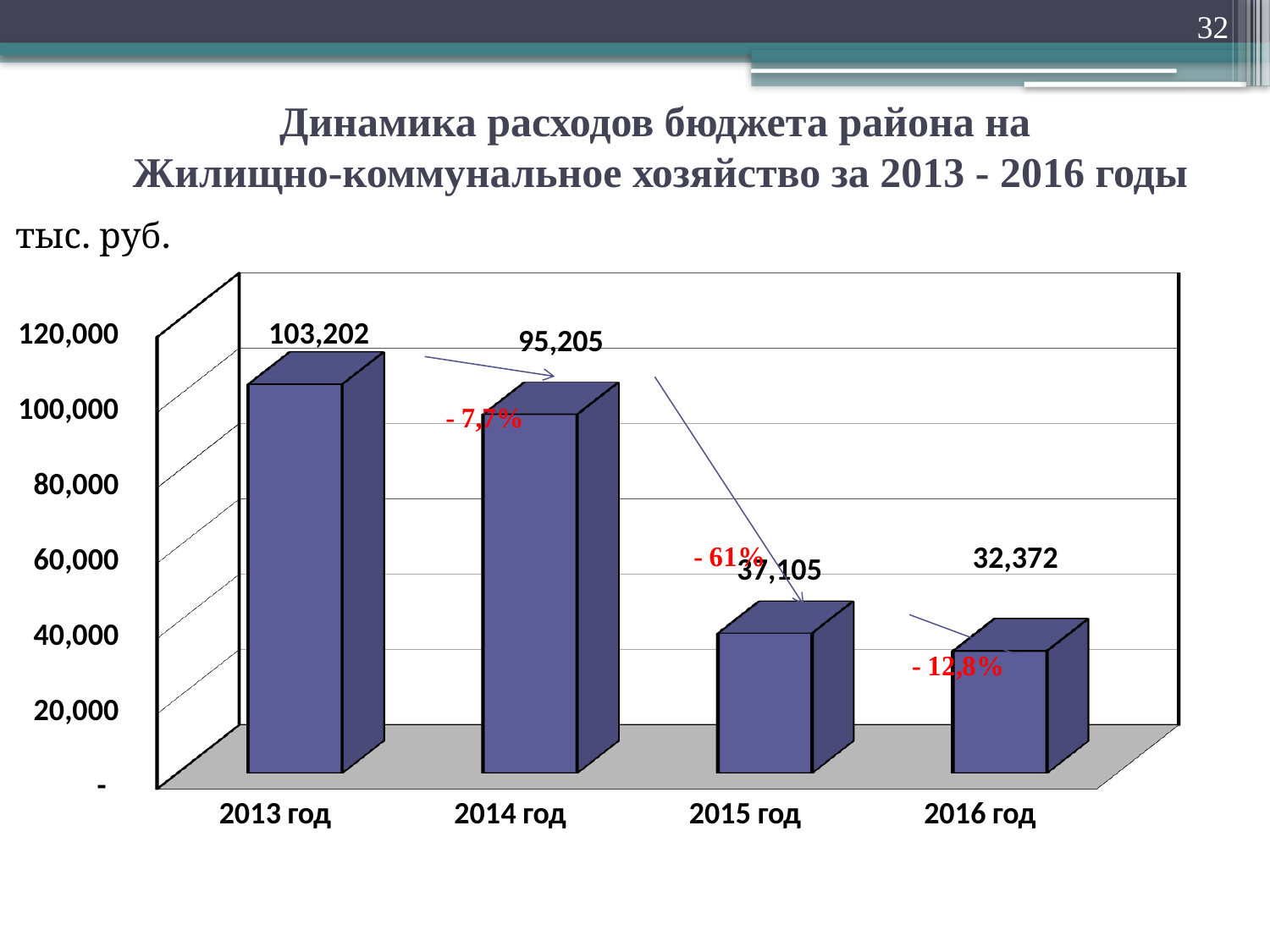

32
# Динамика расходов бюджета района на Жилищно-коммунальное хозяйство за 2013 - 2016 годы
тыс. руб.

[unsupported chart]